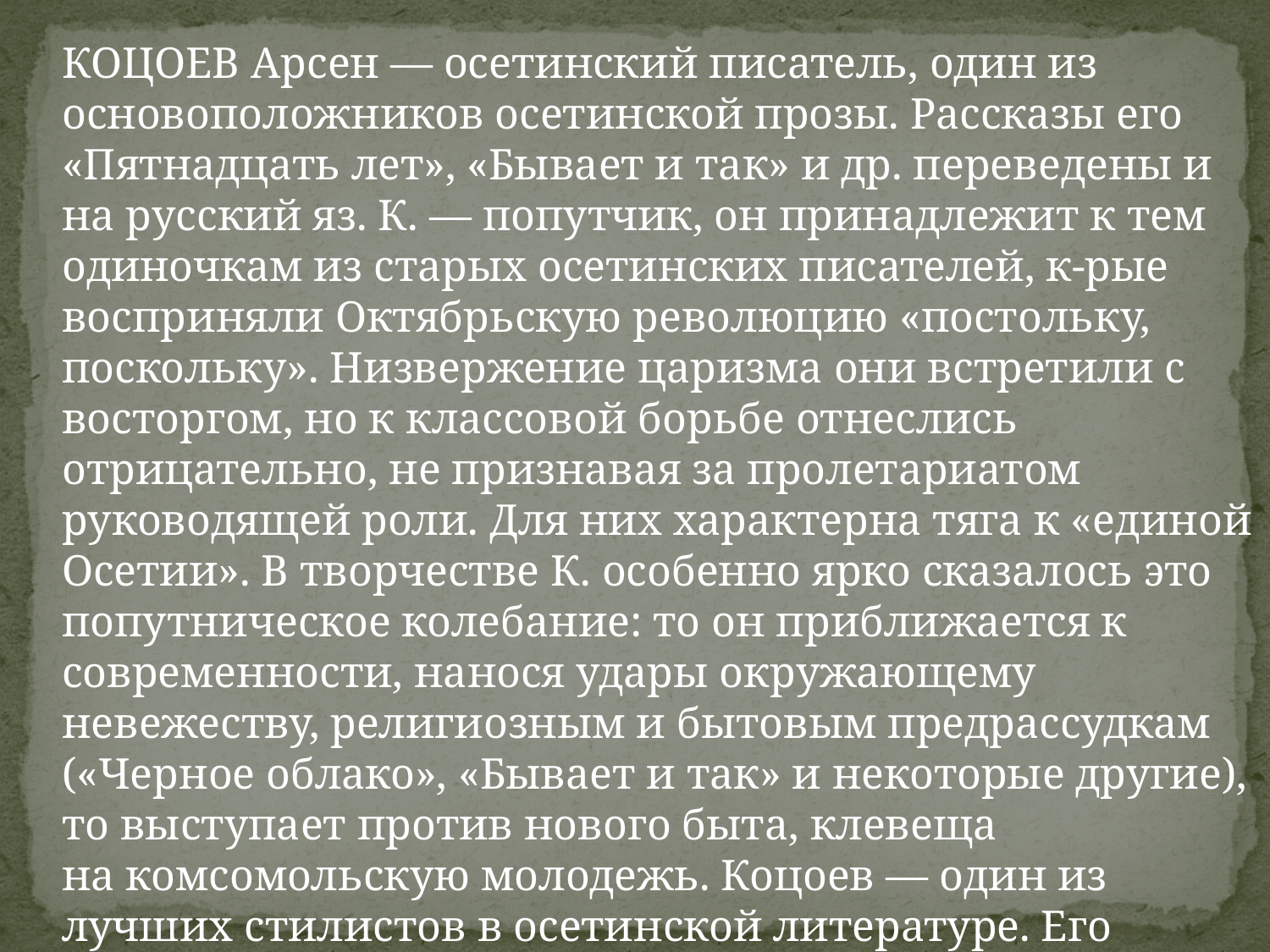

КОЦОЕВ Арсен — осетинский писатель, один из основоположников осетинской прозы. Рассказы его «Пятнадцать лет», «Бывает и так» и др. переведены и на русский яз. К. — попутчик, он принадлежит к тем одиночкам из старых осетинских писателей, к-рые восприняли Октябрьскую революцию «постольку, поскольку». Низвержение царизма они встретили с восторгом, но к классовой борьбе отнеслись отрицательно, не признавая за пролетариатом руководящей роли. Для них характерна тяга к «единой Осетии». В творчестве К. особенно ярко сказалось это попутническое колебание: то он приближается к современности, нанося удары окружающему невежеству, религиозным и бытовым предрассудкам («Черное облако», «Бывает и так» и некоторые другие), то выступает против нового быта, клевеща на комсомольскую молодежь. Коцоев — один из лучших стилистов в осетинской литературе. Его рассказы вышли отдельными сборниками.